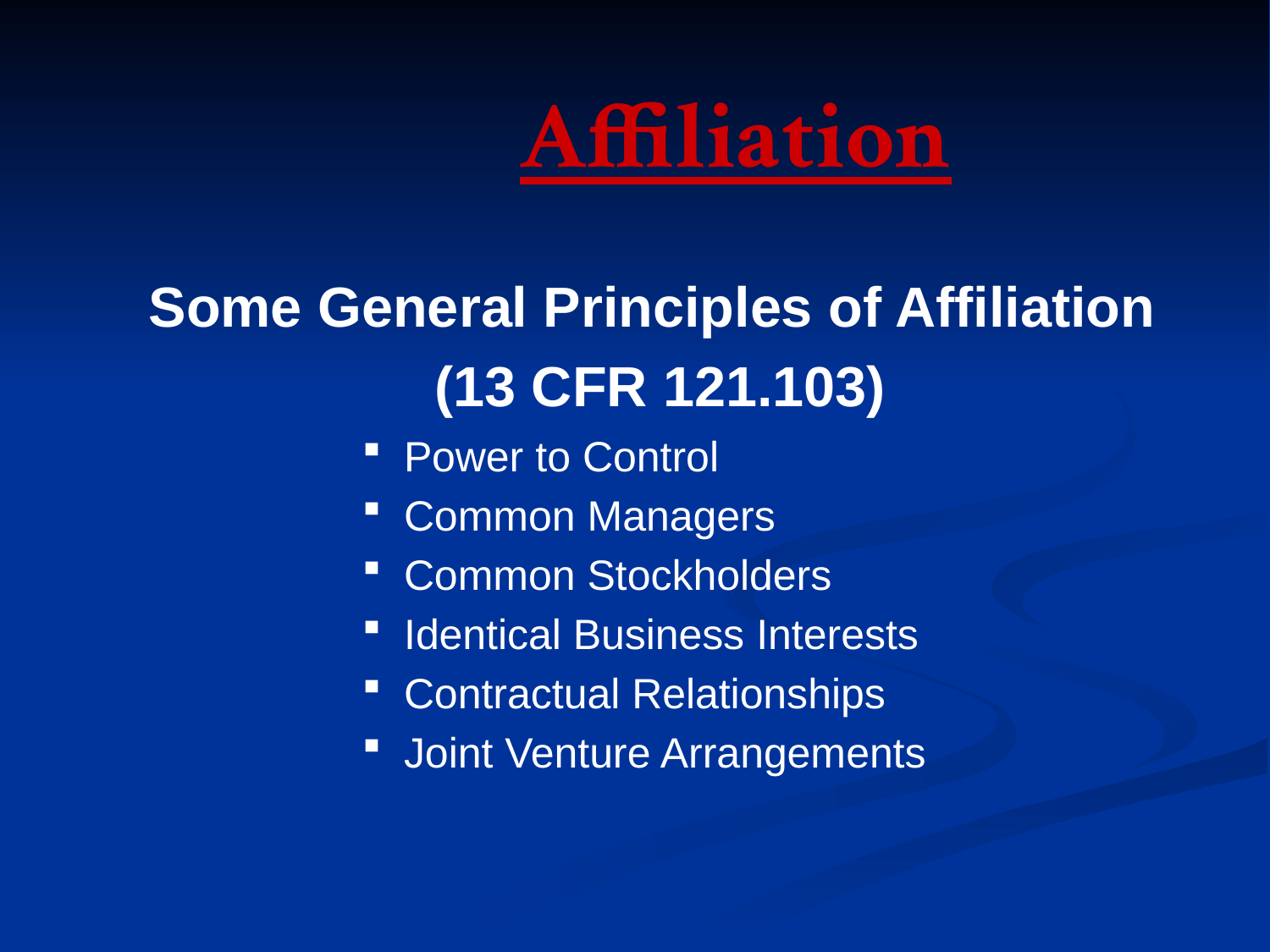

Affiliation
Some General Principles of Affiliation
(13 CFR 121.103)

 Power to Control
 Common Managers
 Common Stockholders
 Identical Business Interests
 Contractual Relationships
 Joint Venture Arrangements